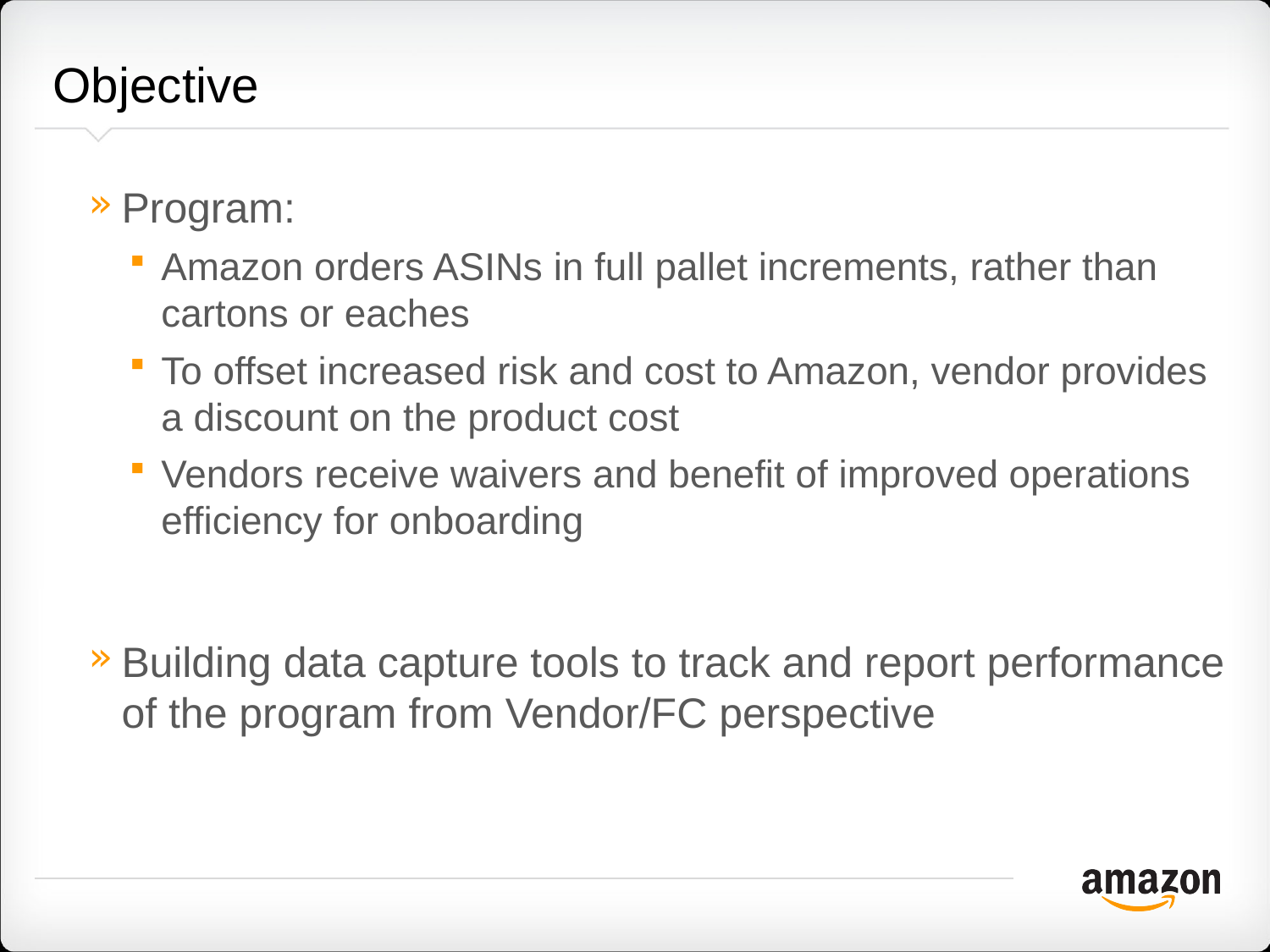

# Objective
Program:
Amazon orders ASINs in full pallet increments, rather than cartons or eaches
To offset increased risk and cost to Amazon, vendor provides a discount on the product cost
Vendors receive waivers and benefit of improved operations efficiency for onboarding

Building data capture tools to track and report performance of the program from Vendor/FC perspective